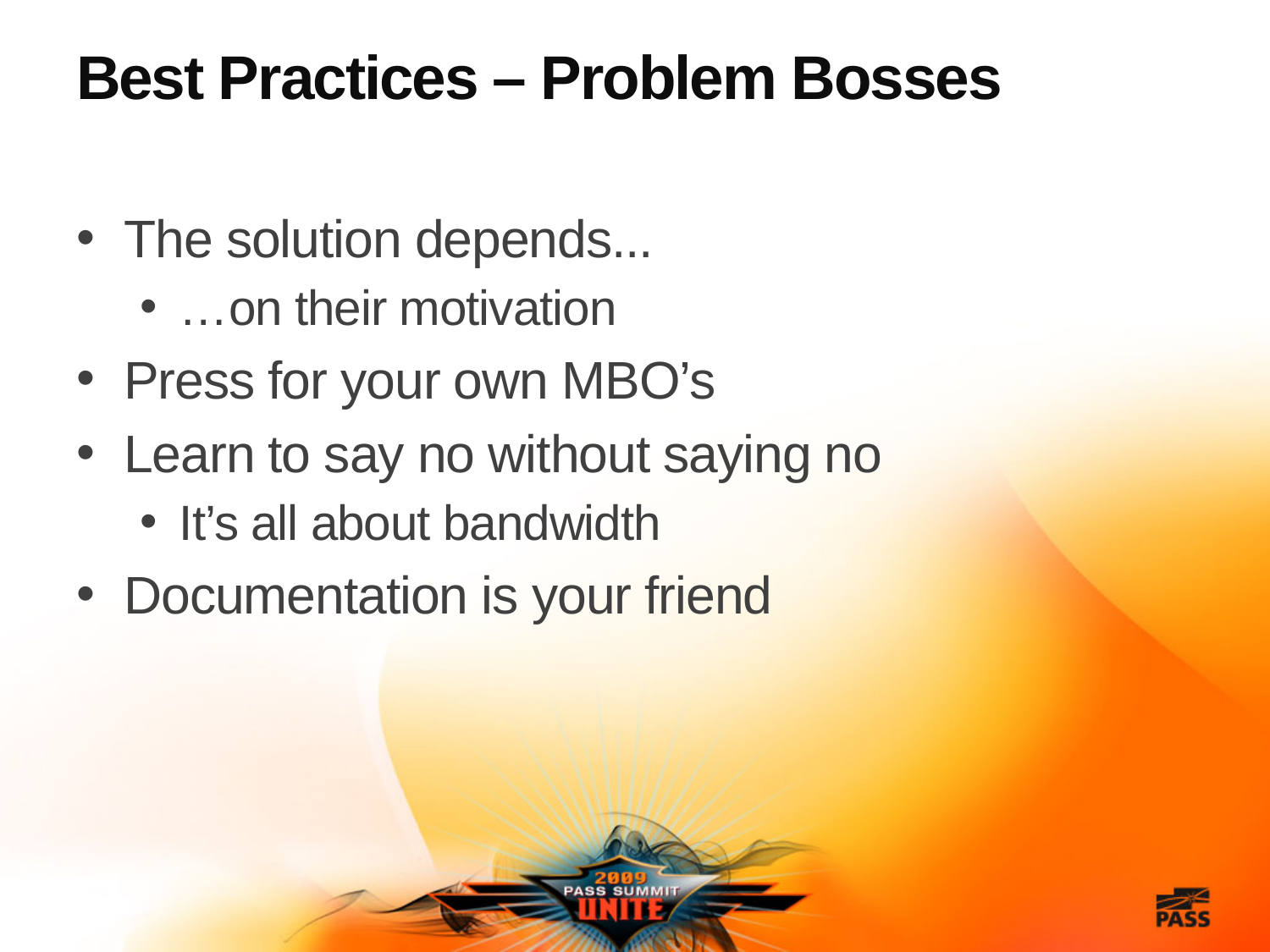

# Best Practices – Problem Bosses
The solution depends...
…on their motivation
Press for your own MBO’s
Learn to say no without saying no
It’s all about bandwidth
Documentation is your friend